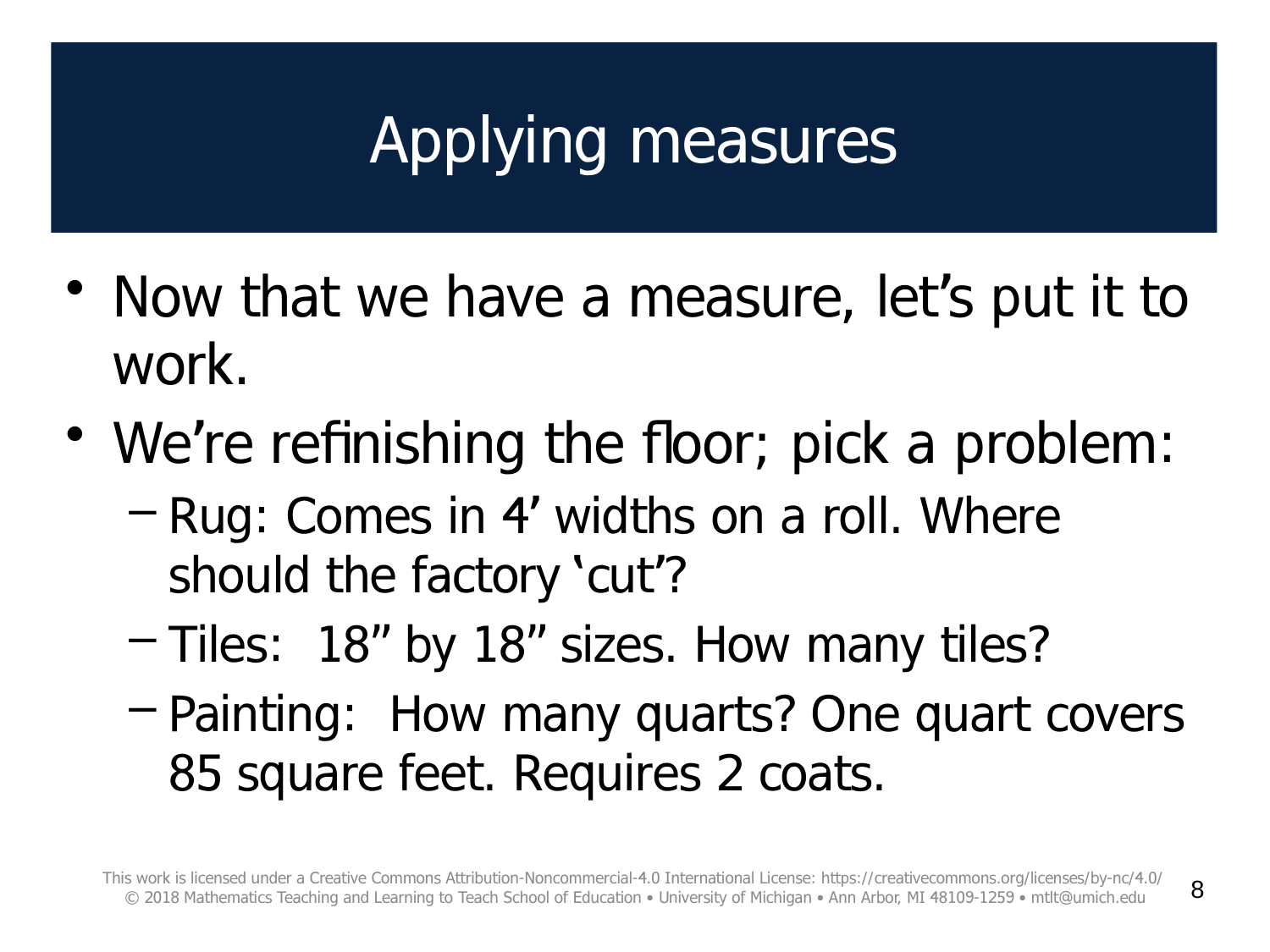

# Applying measures
Now that we have a measure, let’s put it to work.
We’re refinishing the floor; pick a problem:
Rug: Comes in 4’ widths on a roll. Where should the factory ‘cut’?
Tiles:  18” by 18” sizes. How many tiles?
Painting:  How many quarts? One quart covers 85 square feet. Requires 2 coats.
This work is licensed under a Creative Commons Attribution-Noncommercial-4.0 International License: https://creativecommons.org/licenses/by-nc/4.0/
© 2018 Mathematics Teaching and Learning to Teach School of Education • University of Michigan • Ann Arbor, MI 48109-1259 • mtlt@umich.edu
8